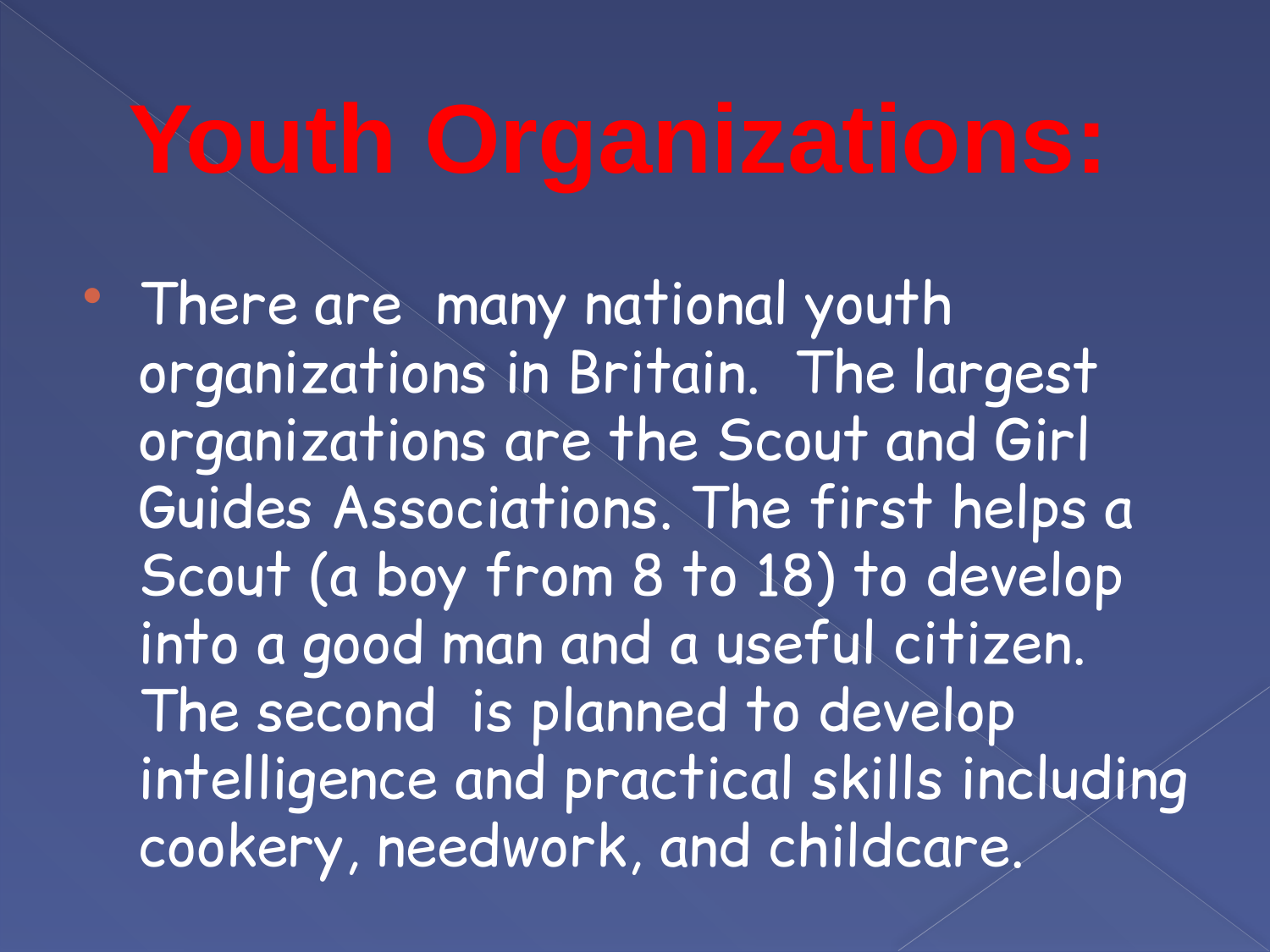

# Youth Organizations:
There are  many national youth organizations in Britain.  The largest organizations are the Scout and Girl Guides Associations. The first helps a Scout (a boy from 8 to 18) to develop into a good man and a useful citizen. The second  is planned to develop intelligence and practical skills including cookery, needwork, and childcare.